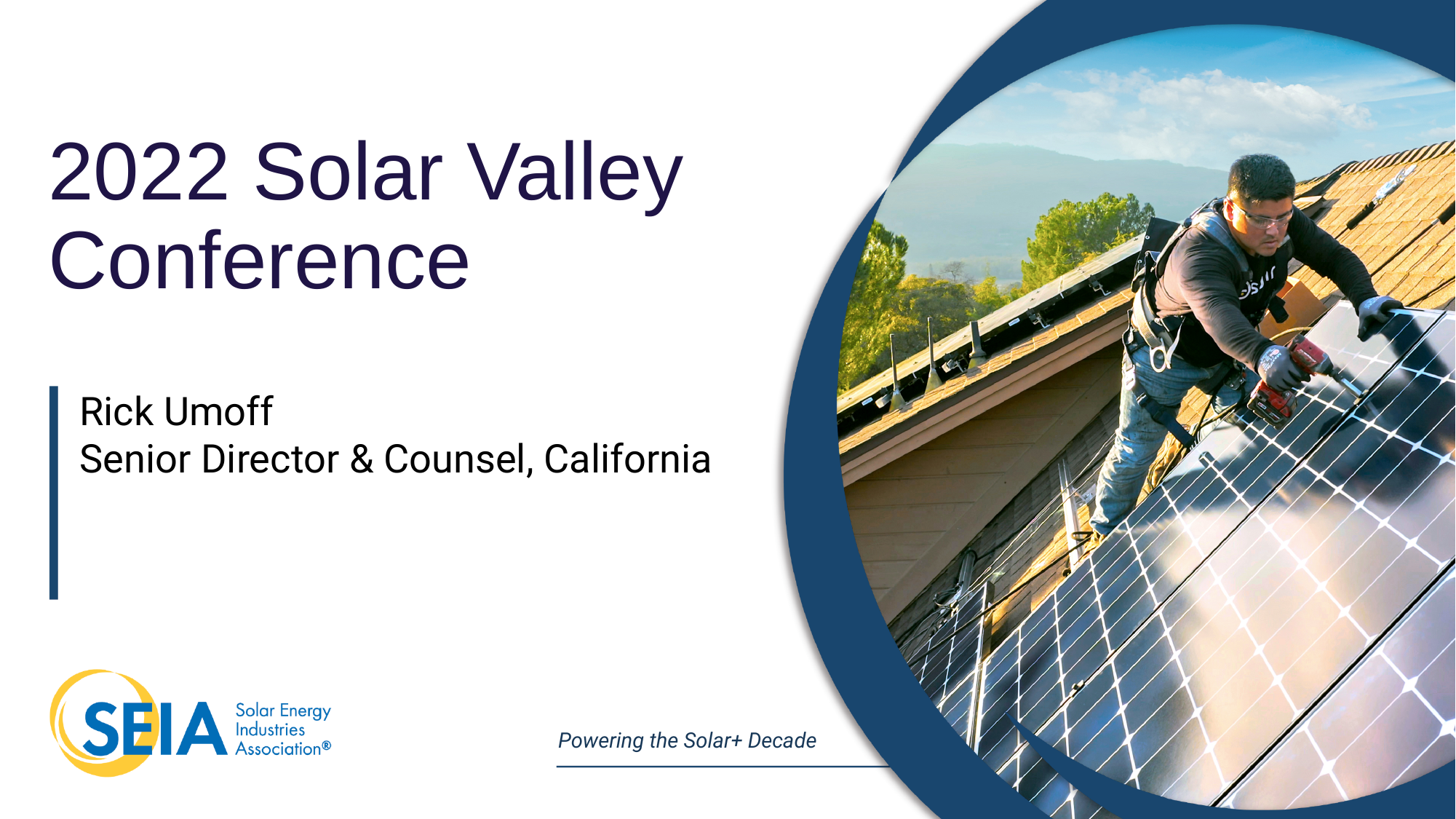

# 2022 Solar Valley Conference
Rick Umoff
Senior Director & Counsel, California